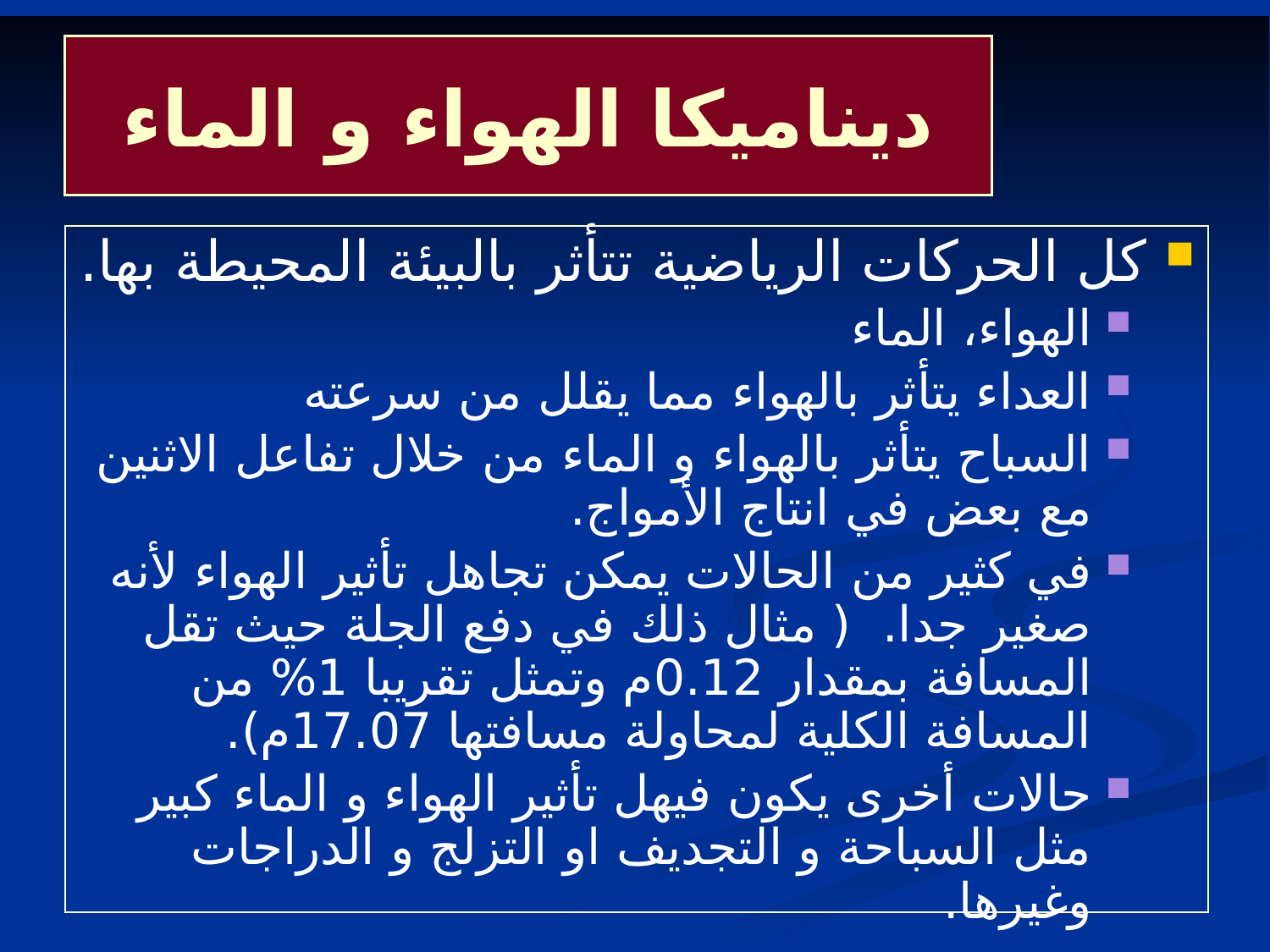

# ديناميكا الهواء و الماء
كل الحركات الرياضية تتأثر بالبيئة المحيطة بها.
الهواء، الماء
العداء يتأثر بالهواء مما يقلل من سرعته
السباح يتأثر بالهواء و الماء من خلال تفاعل الاثنين مع بعض في انتاج الأمواج.
في كثير من الحالات يمكن تجاهل تأثير الهواء لأنه صغير جدا.  ( مثال ذلك في دفع الجلة حيث تقل المسافة بمقدار 0.12م وتمثل تقريبا 1% من المسافة الكلية لمحاولة مسافتها 17.07م).
حالات أخرى يكون فيهل تأثير الهواء و الماء كبير مثل السباحة و التجديف او التزلج و الدراجات وغيرها.